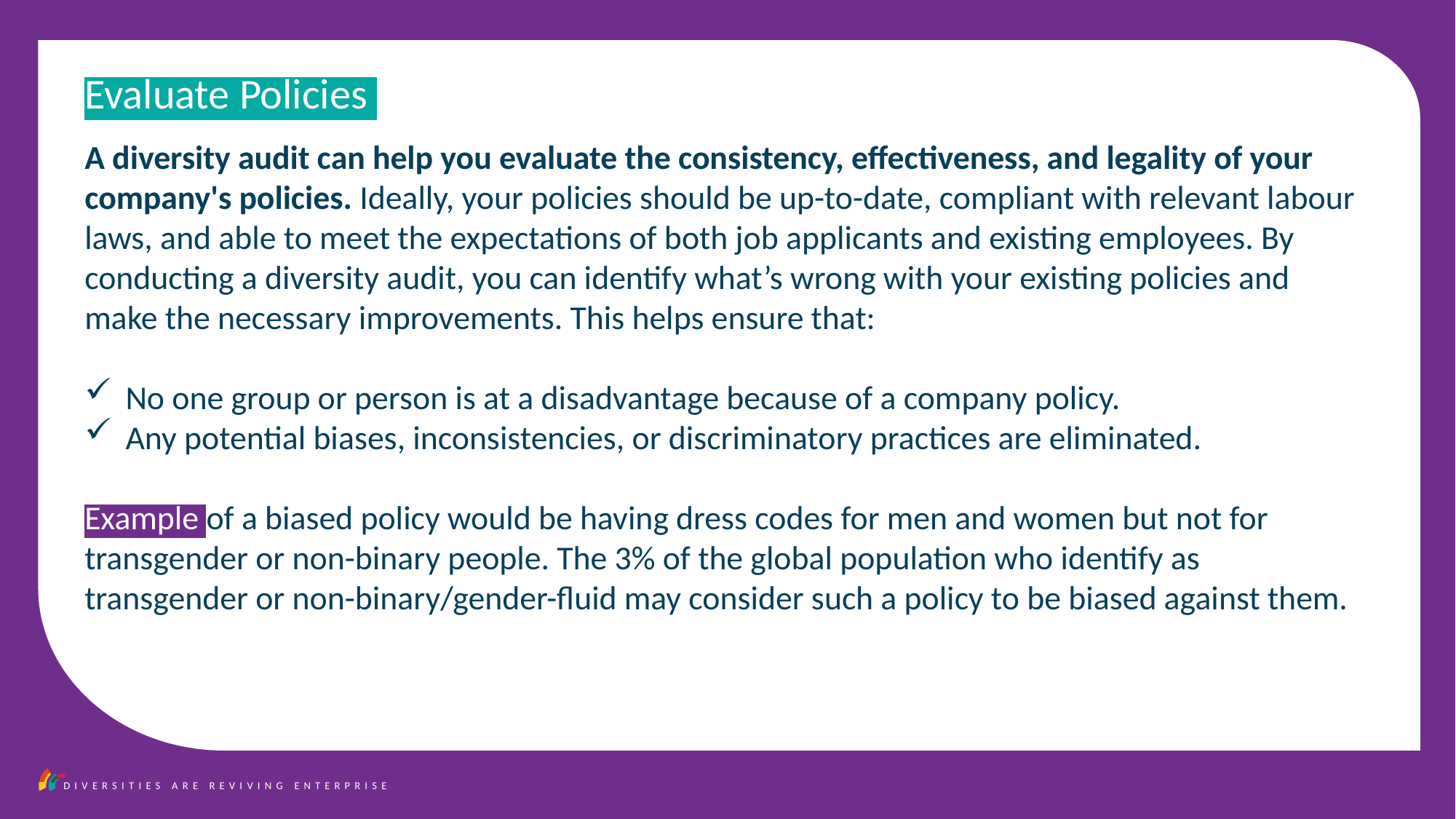

Evaluate Policies

A diversity audit can help you evaluate the consistency, effectiveness, and legality of your company's policies. Ideally, your policies should be up-to-date, compliant with relevant labour laws, and able to meet the expectations of both job applicants and existing employees. By conducting a diversity audit, you can identify what’s wrong with your existing policies and make the necessary improvements. This helps ensure that:

No one group or person is at a disadvantage because of a company policy.
Any potential biases, inconsistencies, or discriminatory practices are eliminated.

Example of a biased policy would be having dress codes for men and women but not for transgender or non-binary people. The 3% of the global population who identify as transgender or non-binary/gender-fluid may consider such a policy to be biased against them.